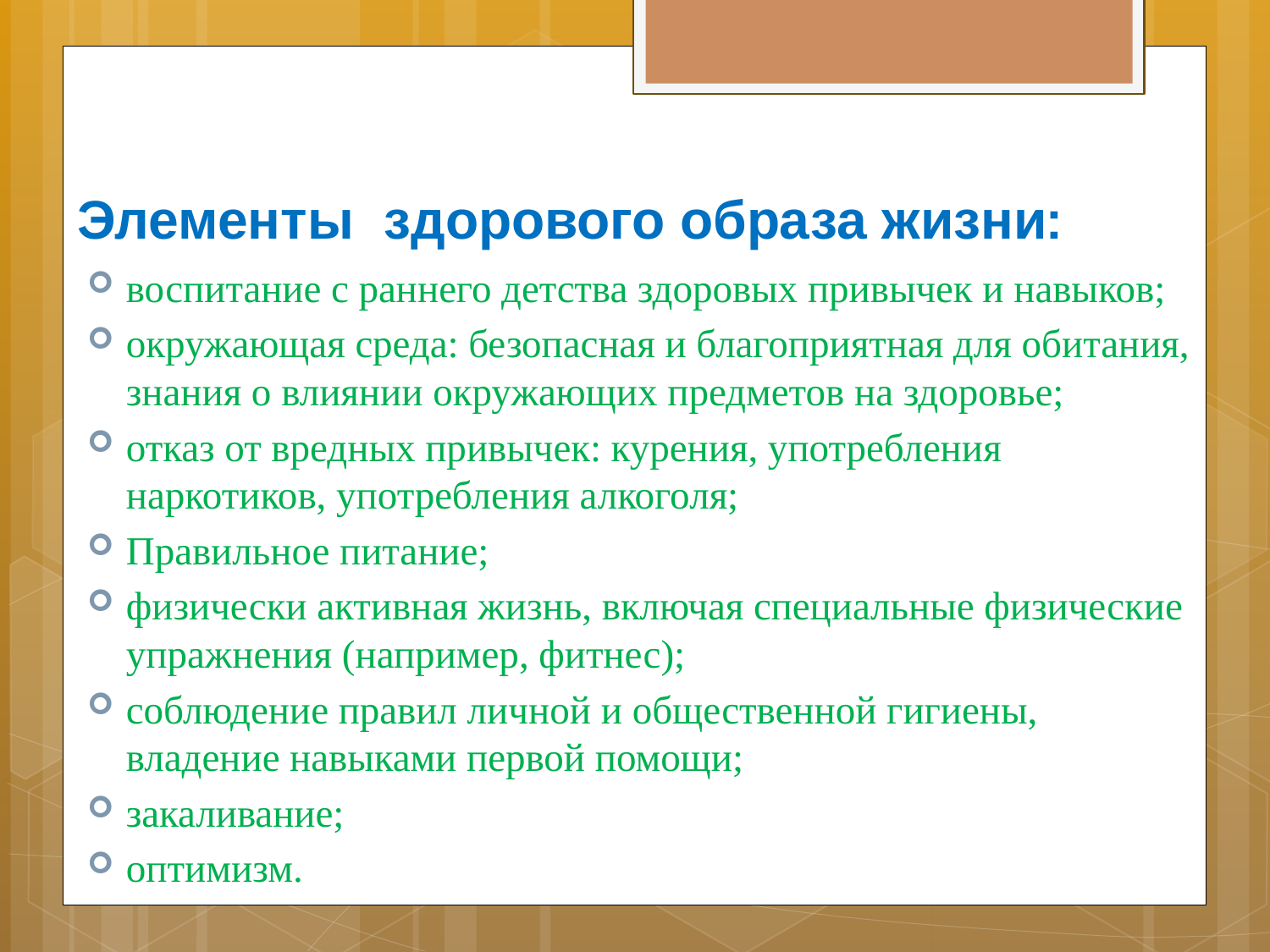

# Элементы  здорового образа жизни:
воспитание с раннего детства здоровых привычек и навыков;
окружающая среда: безопасная и благоприятная для обитания, знания о влиянии окружающих предметов на здоровье;
отказ от вредных привычек: курения, употребления наркотиков, употребления алкоголя;
Правильное питание;
физически активная жизнь, включая специальные физические упражнения (например, фитнес);
соблюдение правил личной и общественной гигиены, владение навыками первой помощи;
закаливание;
оптимизм.